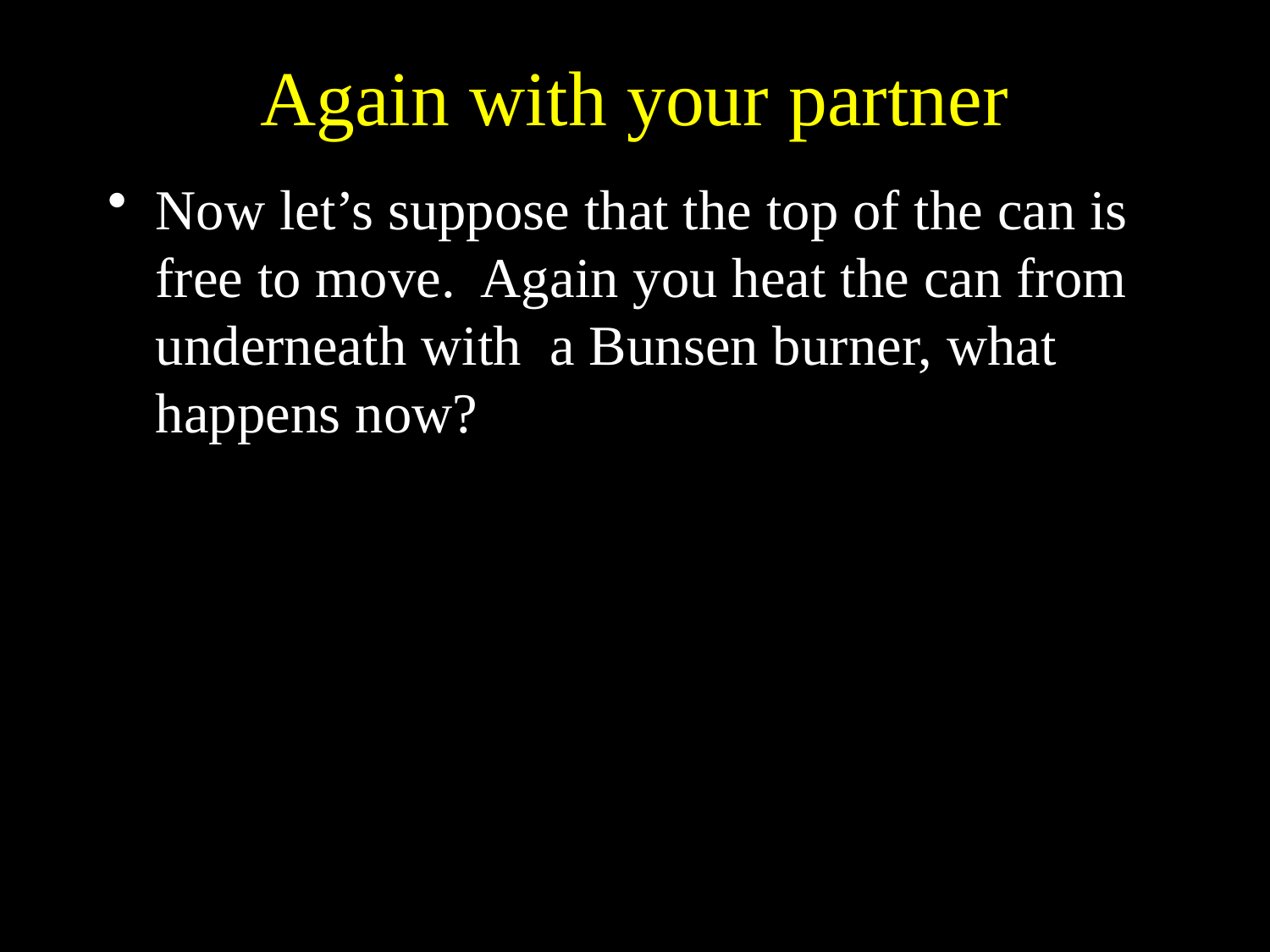

# Again with your partner
Now let’s suppose that the top of the can is free to move.  Again you heat the can from underneath with  a Bunsen burner, what happens now?